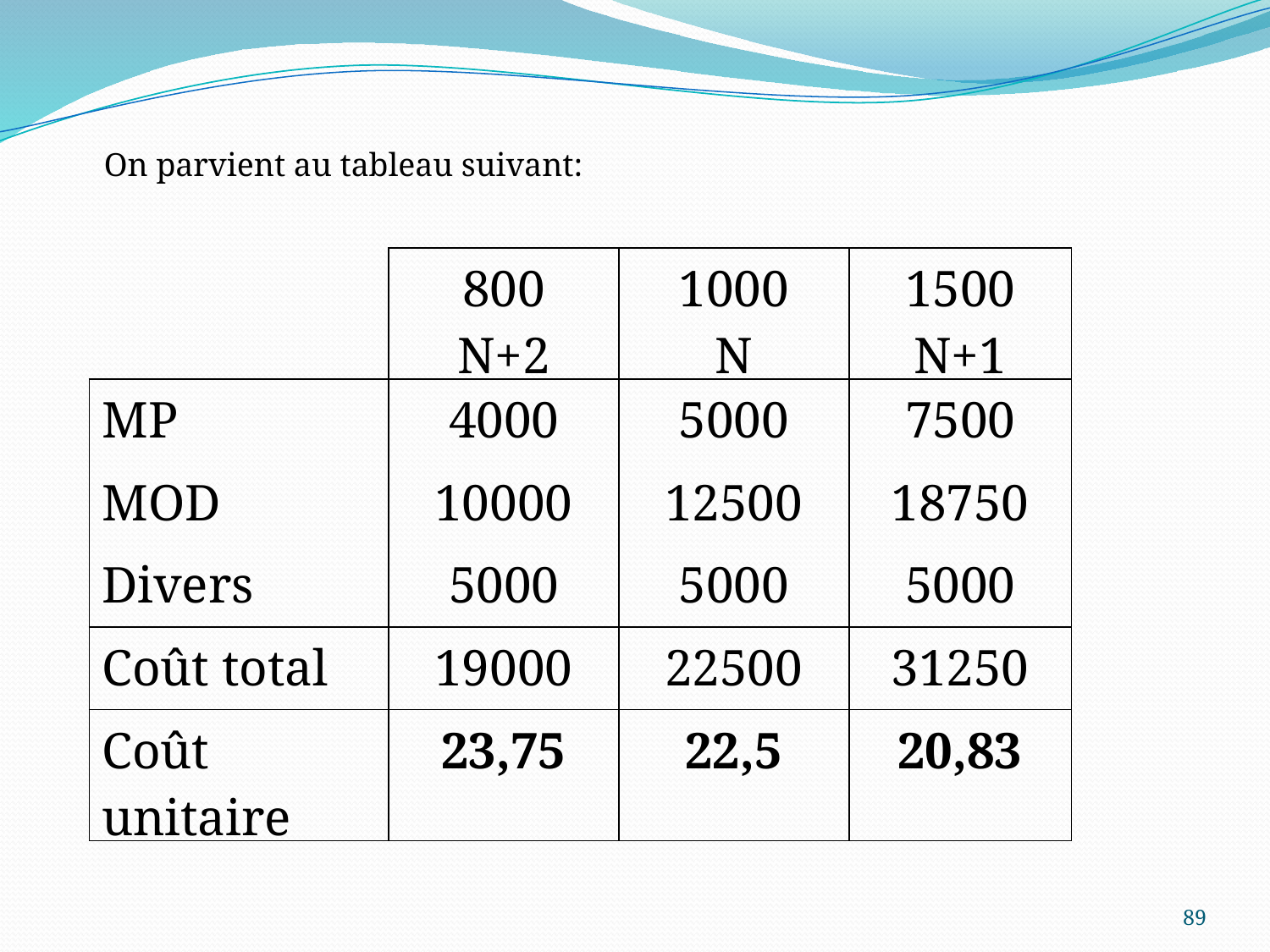

On parvient au tableau suivant:
|  | 800 N+2 | 1000 N | 1500 N+1 |
| --- | --- | --- | --- |
| MP | 4000 | 5000 | 7500 |
| MOD | 10000 | 12500 | 18750 |
| Divers | 5000 | 5000 | 5000 |
| Coût total | 19000 | 22500 | 31250 |
| Coût unitaire | 23,75 | 22,5 | 20,83 |
89